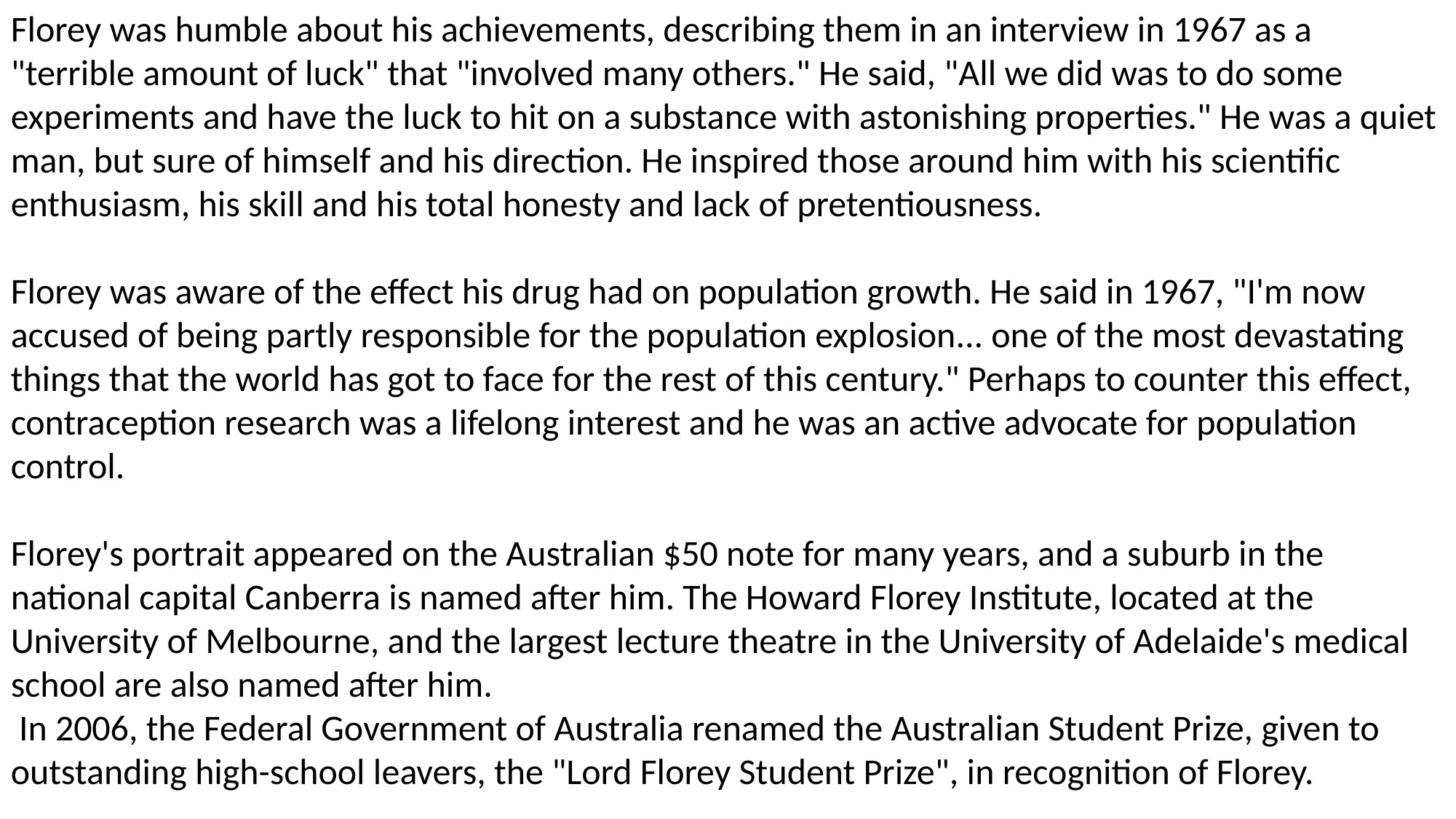

Florey was humble about his achievements, describing them in an interview in 1967 as a "terrible amount of luck" that "involved many others." He said, "All we did was to do some experiments and have the luck to hit on a substance with astonishing properties." He was a quiet man, but sure of himself and his direction. He inspired those around him with his scientific enthusiasm, his skill and his total honesty and lack of pretentiousness.

Florey was aware of the effect his drug had on population growth. He said in 1967, "I'm now accused of being partly responsible for the population explosion... one of the most devastating things that the world has got to face for the rest of this century." Perhaps to counter this effect, contraception research was a lifelong interest and he was an active advocate for population control.

Florey's portrait appeared on the Australian $50 note for many years, and a suburb in the national capital Canberra is named after him. The Howard Florey Institute, located at the University of Melbourne, and the largest lecture theatre in the University of Adelaide's medical school are also named after him.
 In 2006, the Federal Government of Australia renamed the Australian Student Prize, given to outstanding high-school leavers, the "Lord Florey Student Prize", in recognition of Florey.